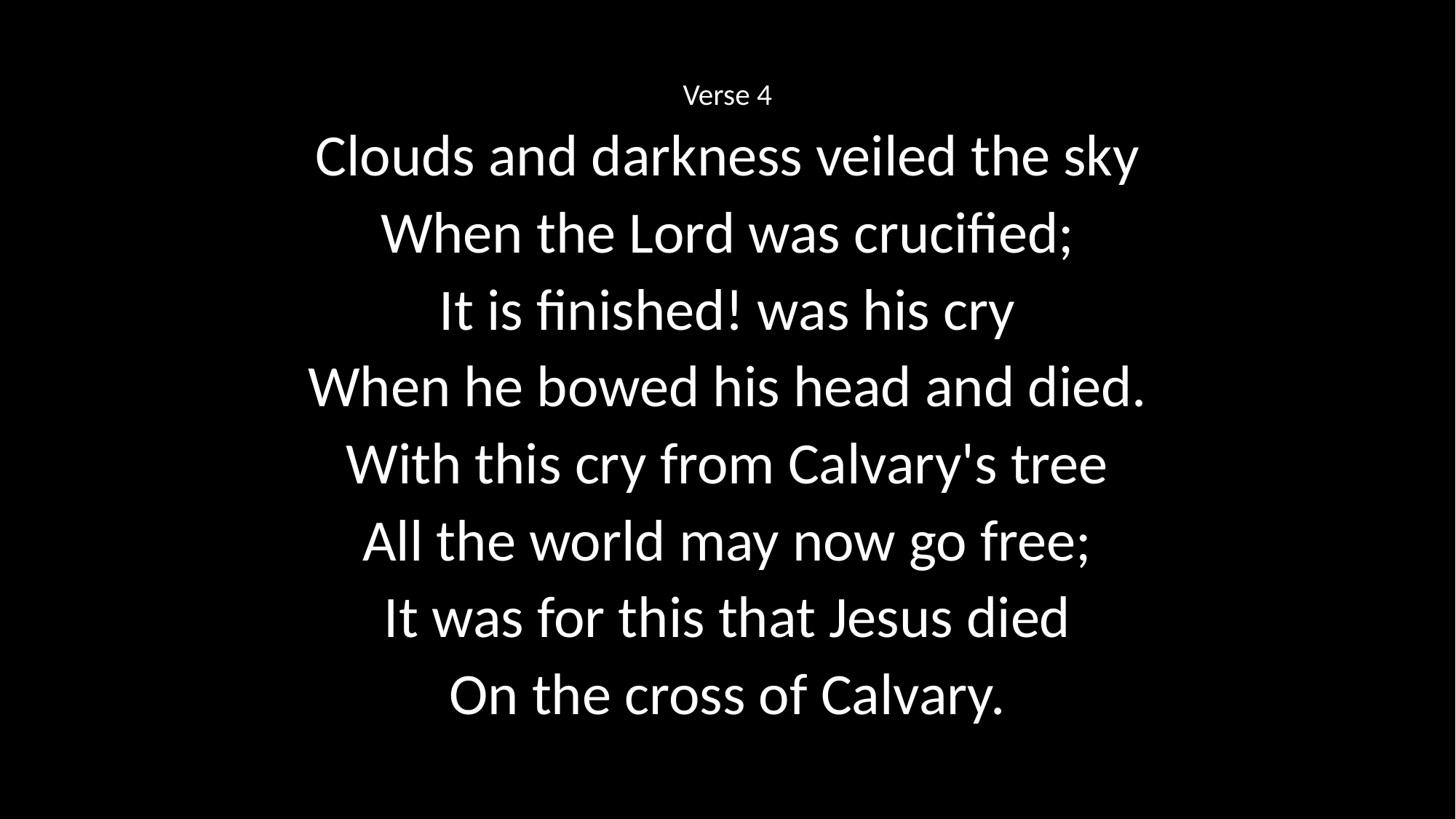

Verse 4
Clouds and darkness veiled the sky
When the Lord was crucified;
It is finished! was his cry
When he bowed his head and died.
With this cry from Calvary's tree
All the world may now go free;
It was for this that Jesus died
On the cross of Calvary.